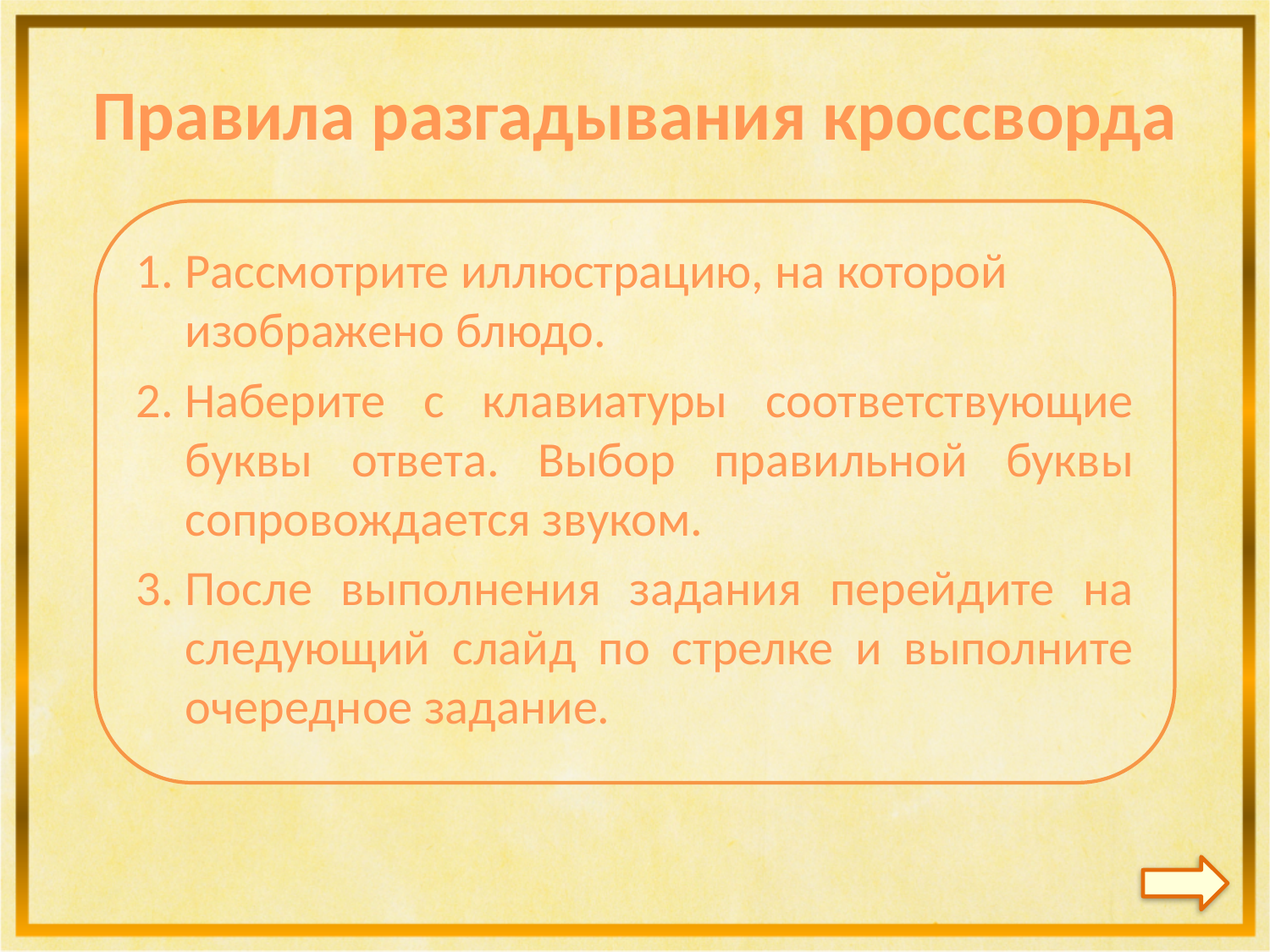

Правила разгадывания кроссворда

Рассмотрите иллюстрацию, на которой изображено блюдо.
Наберите с клавиатуры соответствующие буквы ответа. Выбор правильной буквы сопровождается звуком.
После выполнения задания перейдите на следующий слайд по стрелке и выполните очередное задание.